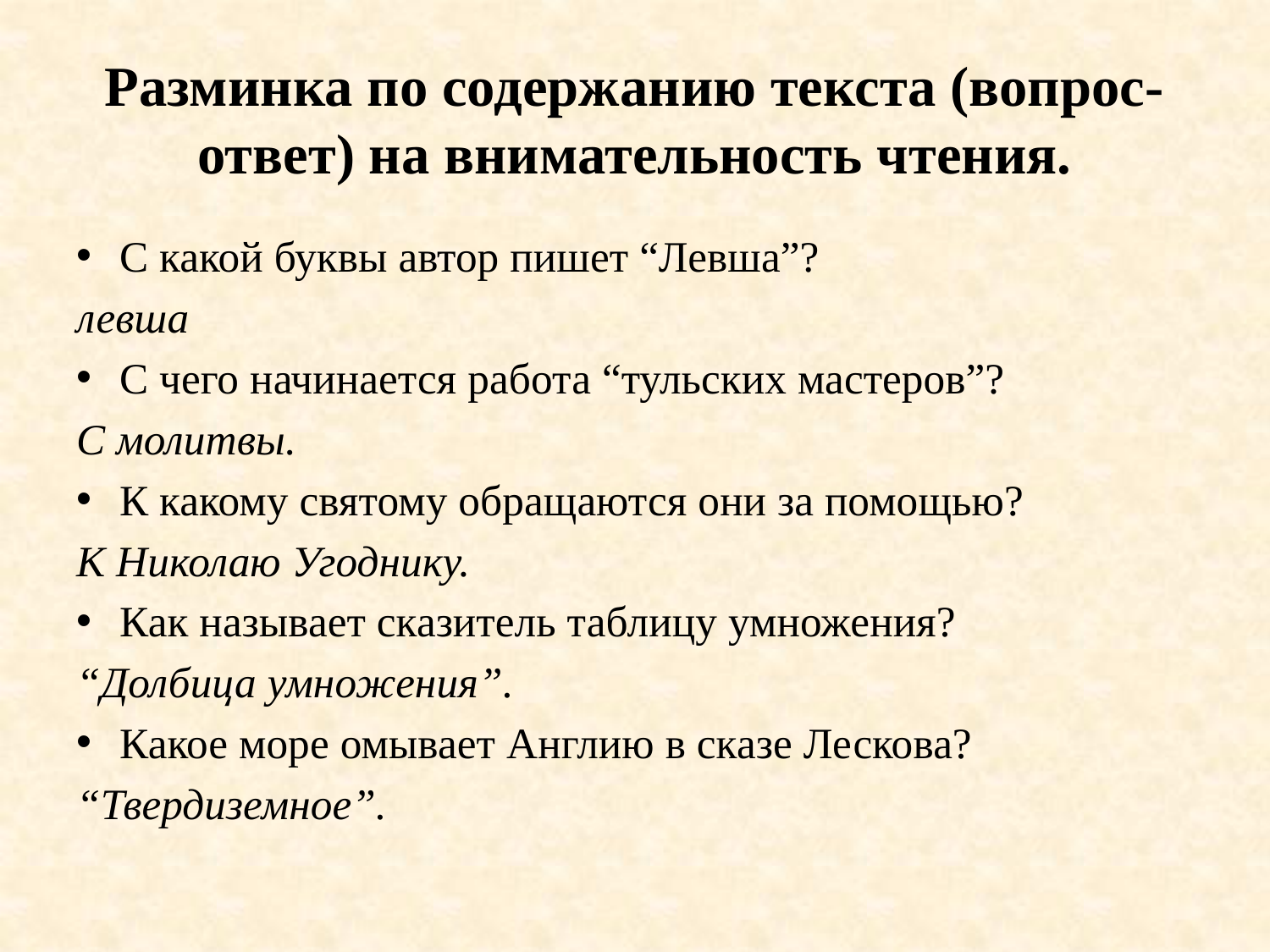

# Разминка по содержанию текста (вопрос-ответ) на внимательность чтения.
С какой буквы автор пишет “Левша”?
левша
С чего начинается работа “тульских мастеров”?
С молитвы.
К какому святому обращаются они за помощью?
К Николаю Угоднику.
Как называет сказитель таблицу умножения?
“Долбица умножения”.
Какое море омывает Англию в сказе Лескова?
“Твердиземное”.